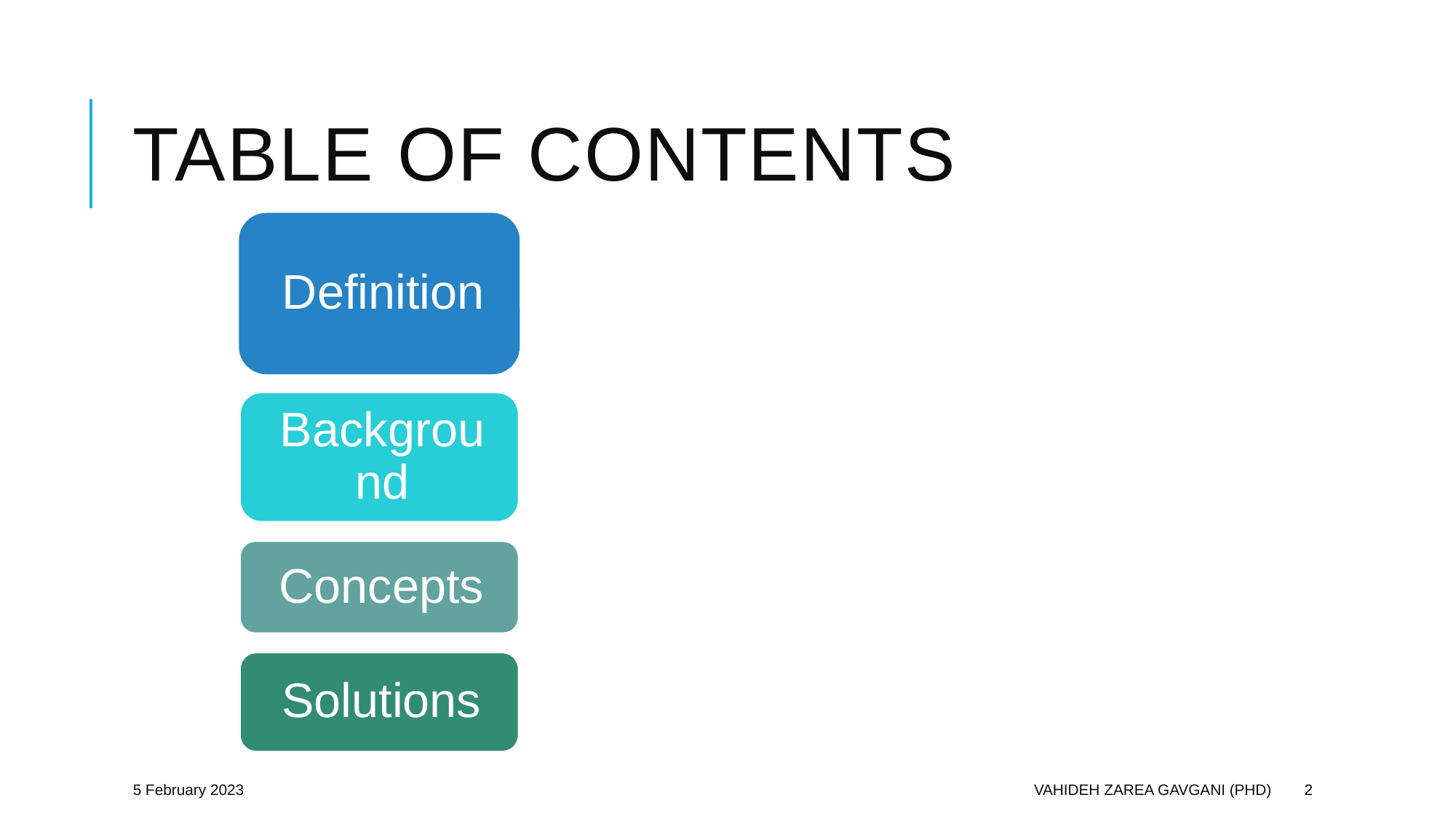

# Table of Contents
Definition
Background
Concepts
Solutions

5 February 2023
Vahideh Zarea Gavgani (PhD)
2